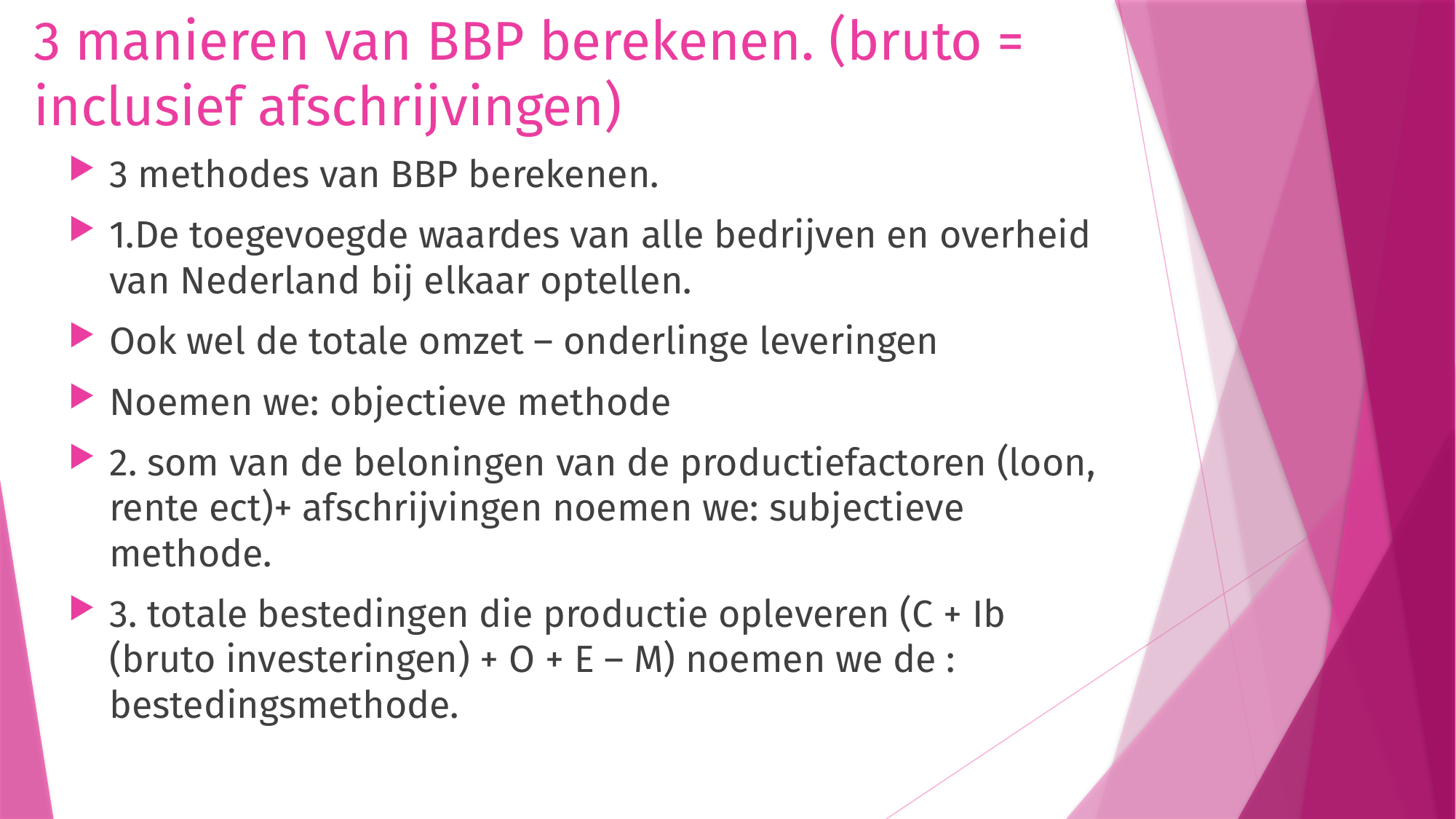

# 3 manieren van BBP berekenen. (bruto = inclusief afschrijvingen)
3 methodes van BBP berekenen.
1.De toegevoegde waardes van alle bedrijven en overheid van Nederland bij elkaar optellen.
Ook wel de totale omzet – onderlinge leveringen
Noemen we: objectieve methode
2. som van de beloningen van de productiefactoren (loon, rente ect)+ afschrijvingen noemen we: subjectieve methode.
3. totale bestedingen die productie opleveren (C + Ib (bruto investeringen) + O + E – M) noemen we de : bestedingsmethode.